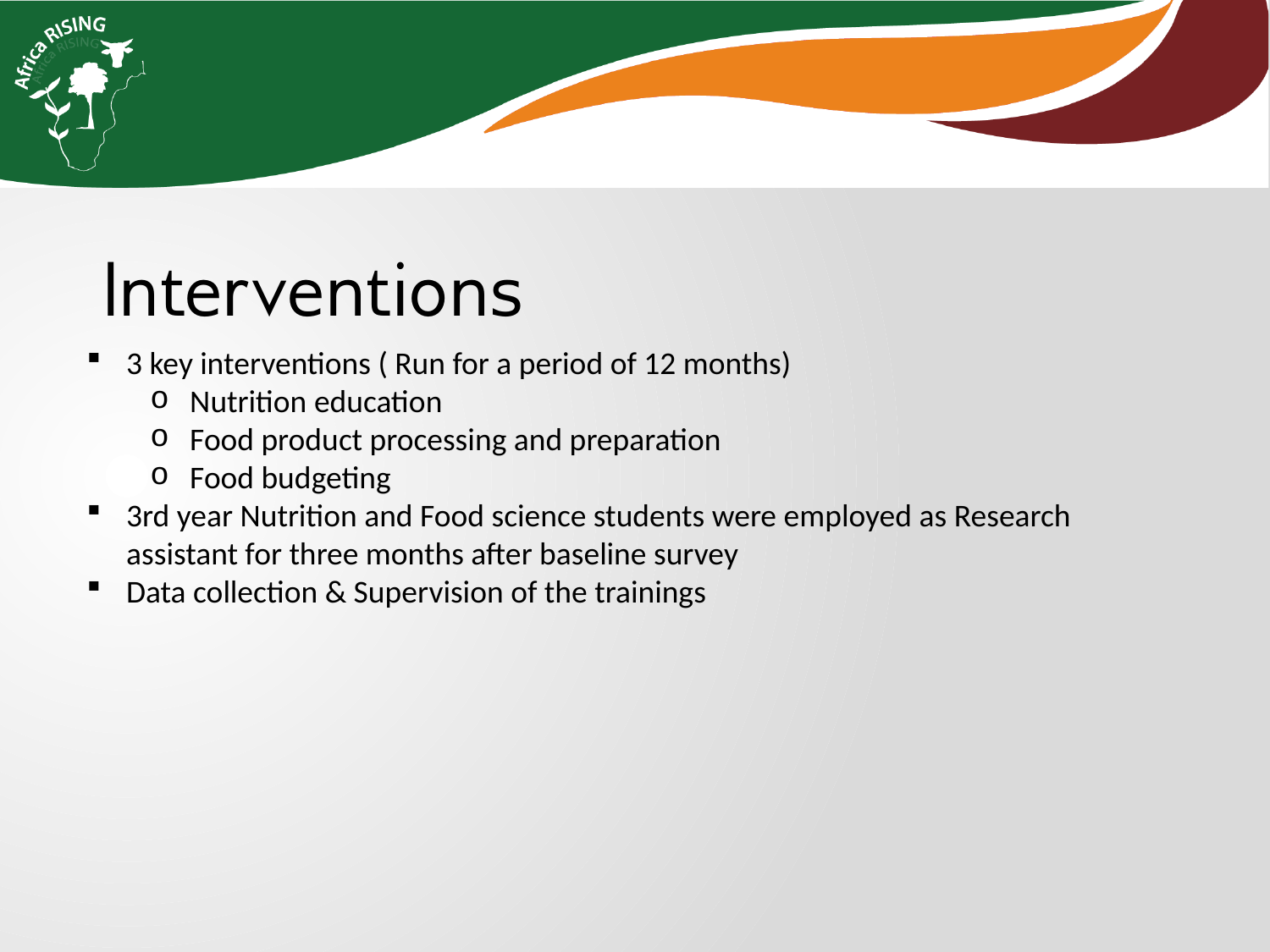

Interventions
3 key interventions ( Run for a period of 12 months)
Nutrition education
Food product processing and preparation
Food budgeting
3rd year Nutrition and Food science students were employed as Research assistant for three months after baseline survey
Data collection & Supervision of the trainings